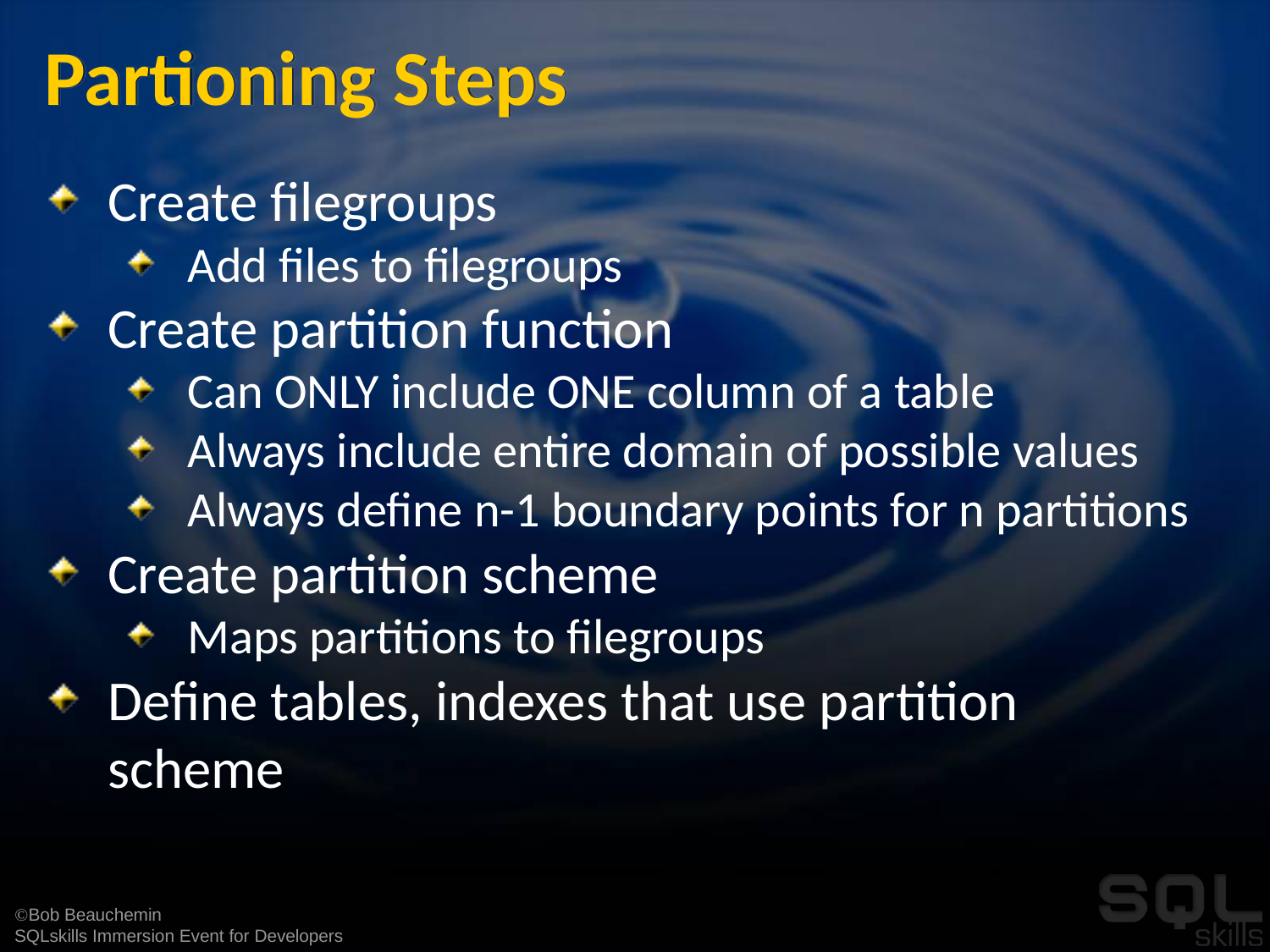

# Partioning Steps
Create filegroups
Add files to filegroups
Create partition function
Can ONLY include ONE column of a table
Always include entire domain of possible values
Always define n-1 boundary points for n partitions
Create partition scheme
Maps partitions to filegroups
Define tables, indexes that use partition scheme